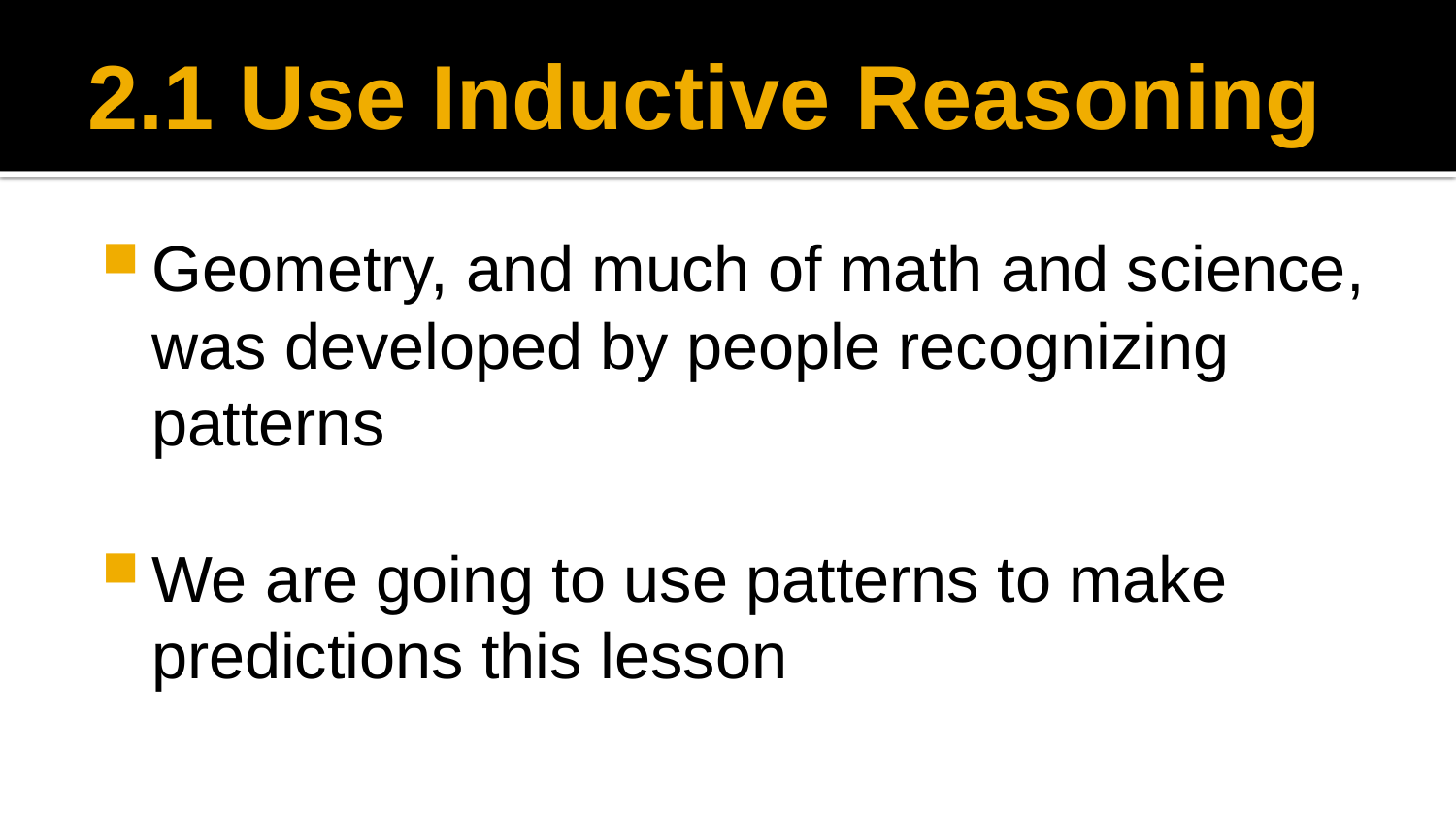

# 2.1 Use Inductive Reasoning
Geometry, and much of math and science, was developed by people recognizing patterns

We are going to use patterns to make predictions this lesson